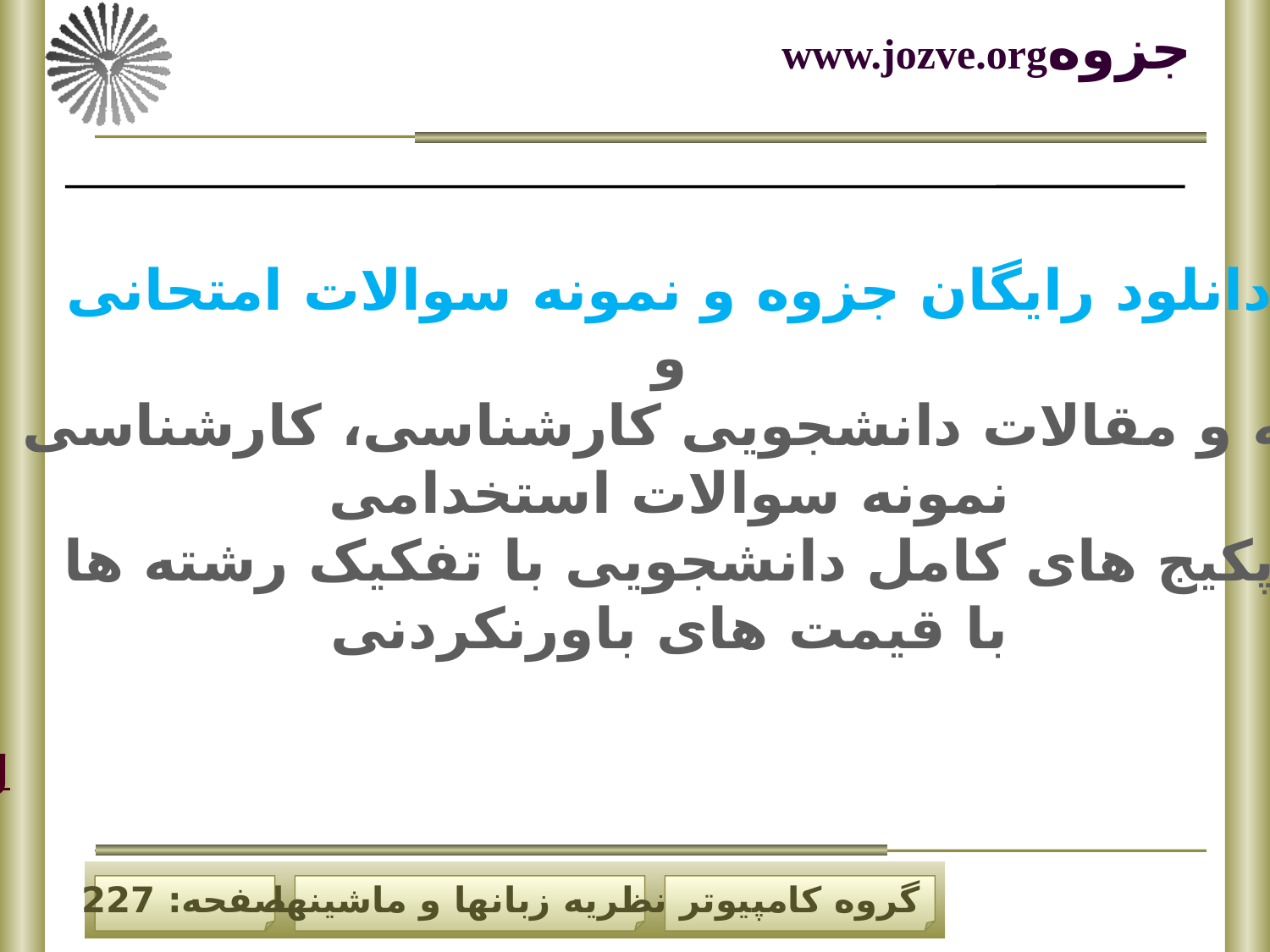

# جزوهwww.jozve.org

دانلود رایگان جزوه و نمونه سوالات امتحانی
و
فروش پایان نامه و مقالات دانشجویی کارشناسی، کارشناسی ارشد و دکتری
نمونه سوالات استخدامی
پکیج های کامل دانشجویی با تفکیک رشته ها
با قیمت های باورنکردنی

www.jozve.org